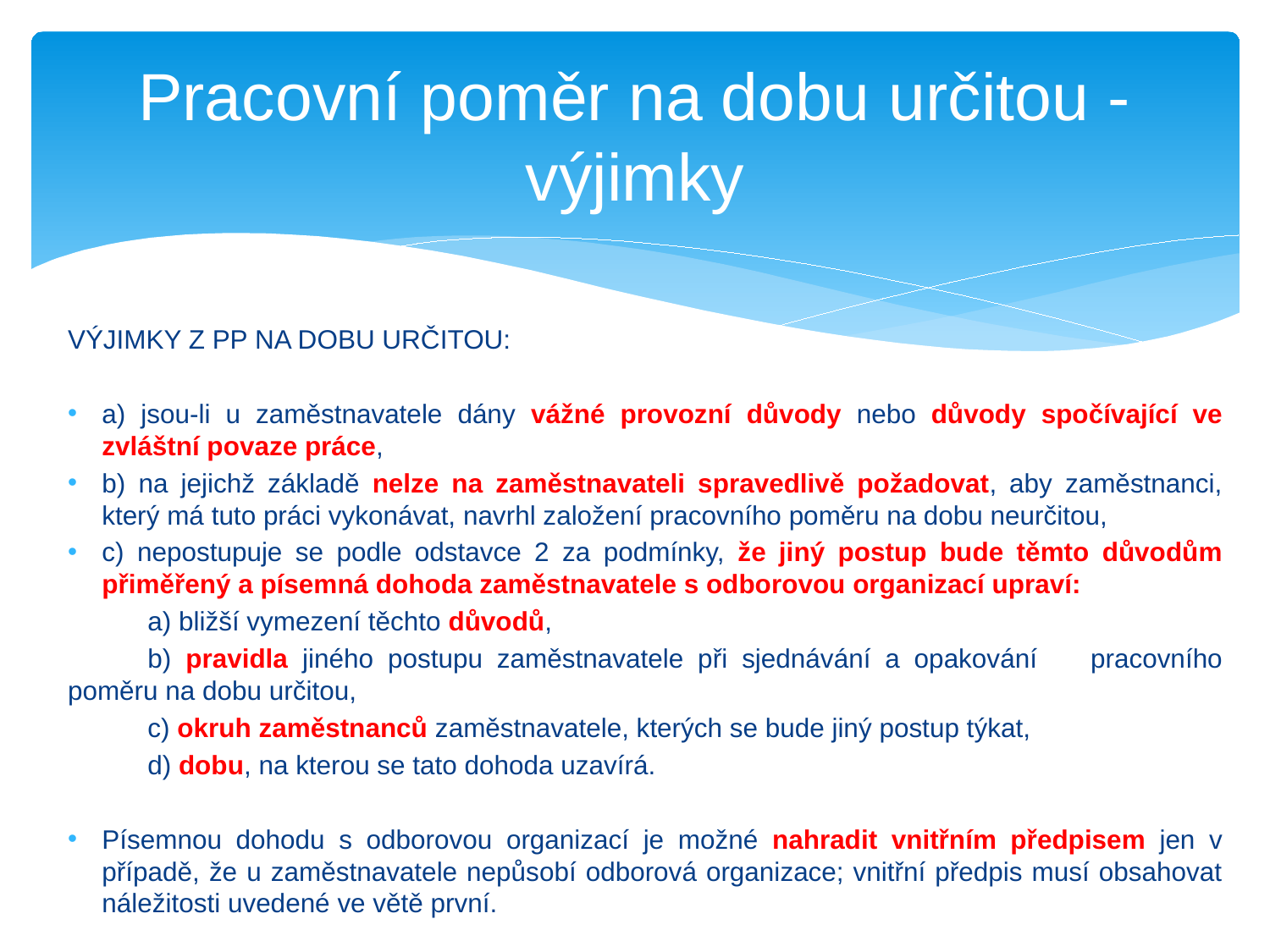

# Pracovní poměr na dobu určitou - výjimky
VÝJIMKY Z PP NA DOBU URČITOU:

a) jsou-li u zaměstnavatele dány vážné provozní důvody nebo důvody spočívající ve zvláštní povaze práce,
b) na jejichž základě nelze na zaměstnavateli spravedlivě požadovat, aby zaměstnanci, který má tuto práci vykonávat, navrhl založení pracovního poměru na dobu neurčitou,
c) nepostupuje se podle odstavce 2 za podmínky, že jiný postup bude těmto důvodům přiměřený a písemná dohoda zaměstnavatele s odborovou organizací upraví:
	a) bližší vymezení těchto důvodů,
	b) pravidla jiného postupu zaměstnavatele při sjednávání a opakování 	pracovního poměru na dobu určitou,
	c) okruh zaměstnanců zaměstnavatele, kterých se bude jiný postup týkat,
	d) dobu, na kterou se tato dohoda uzavírá.

Písemnou dohodu s odborovou organizací je možné nahradit vnitřním předpisem jen v případě, že u zaměstnavatele nepůsobí odborová organizace; vnitřní předpis musí obsahovat náležitosti uvedené ve větě první.